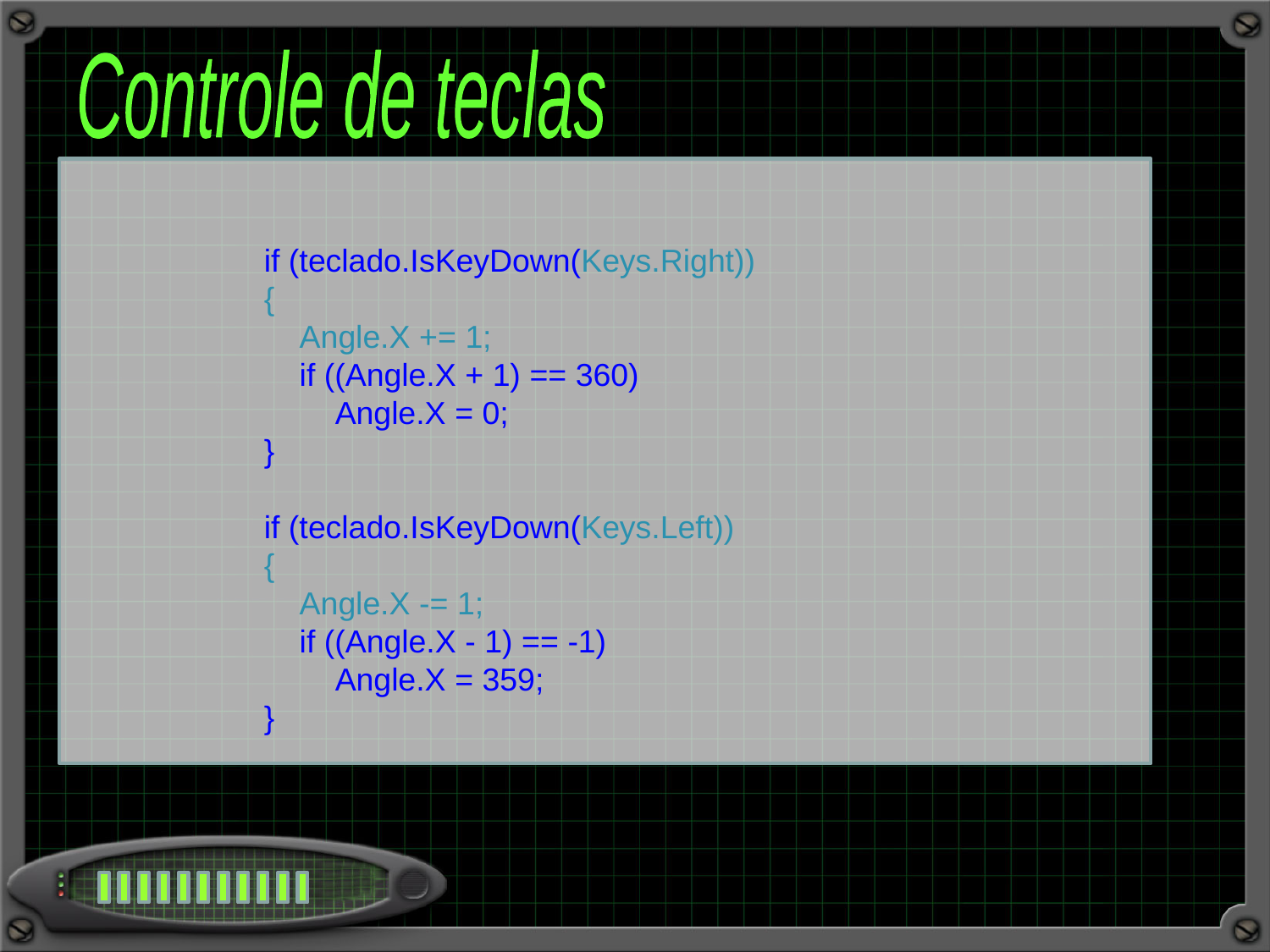

Controle de teclas

            if (teclado.IsKeyDown(Keys.Right))
            {
                Angle.X += 1;
                if ((Angle.X + 1) == 360)
                    Angle.X = 0;
            }

            if (teclado.IsKeyDown(Keys.Left))
            {
                Angle.X -= 1;
                if ((Angle.X - 1) == -1)
                    Angle.X = 359;
            }